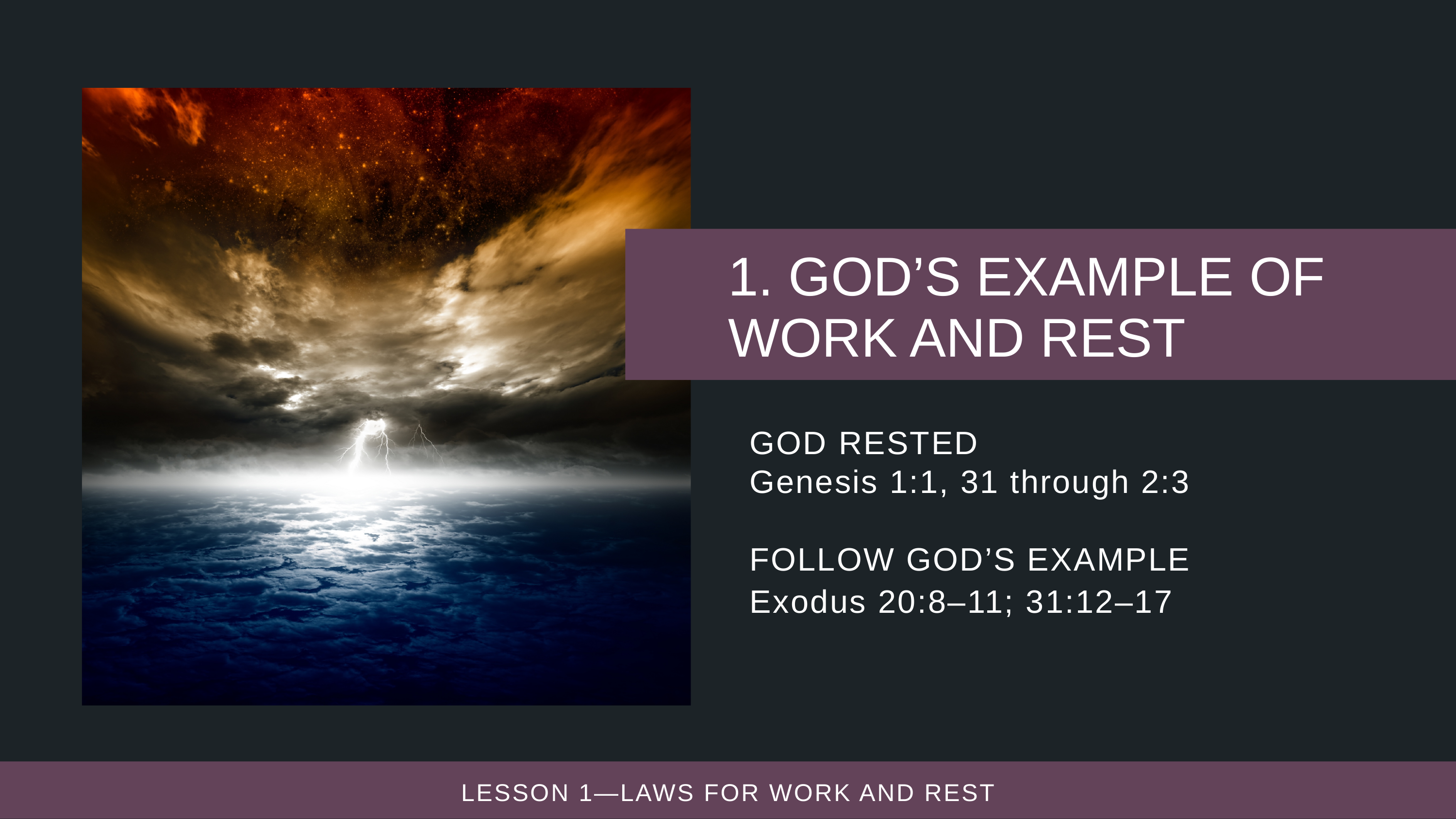

GOD RESTED
Genesis 1:1, 31 through 2:3

FOLLOW GOD’S EXAMPLE
Exodus 20:8–11; 31:12–17